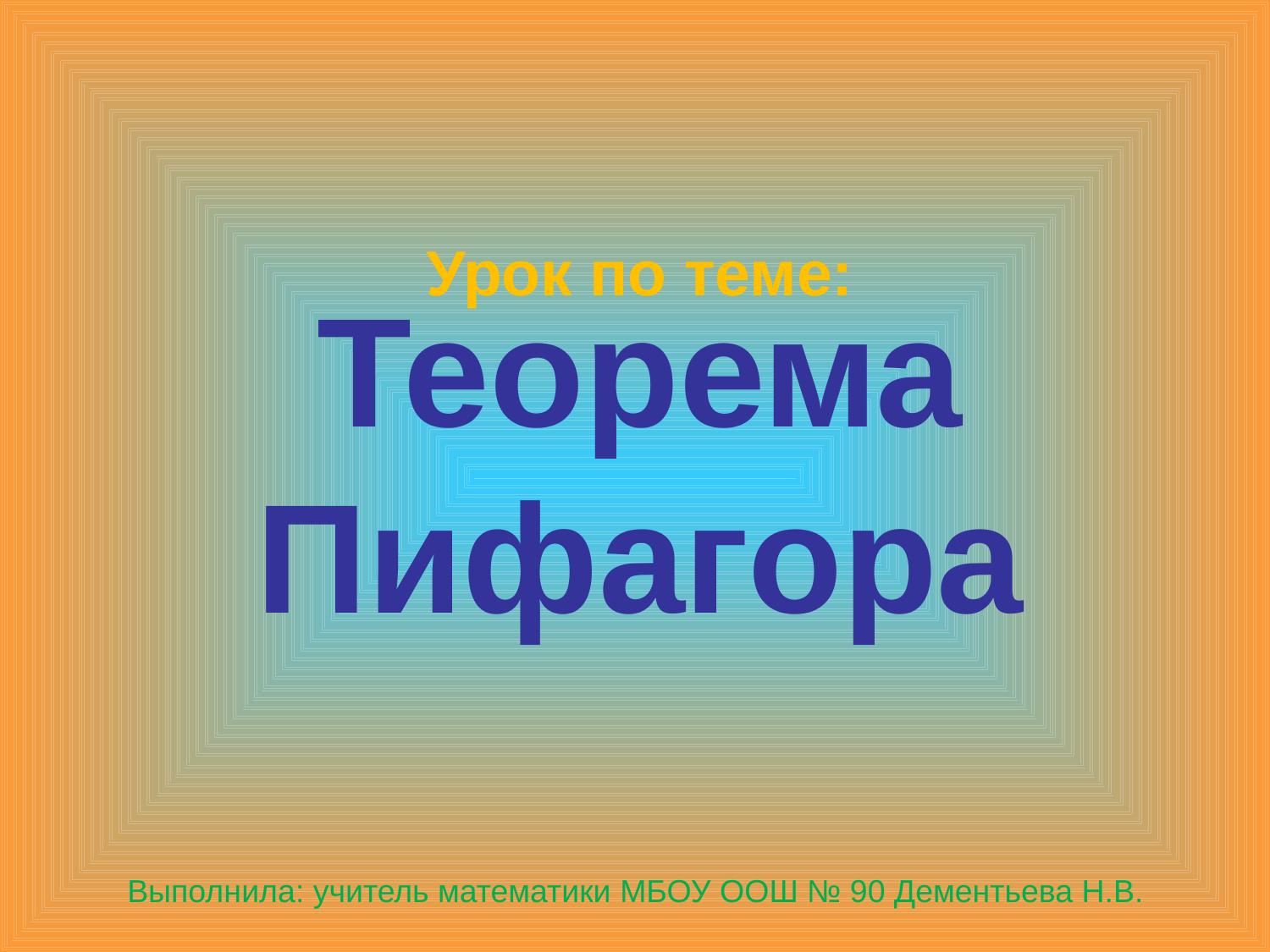

Урок по теме:
# Теорема Пифагора
Выполнила: учитель математики МБОУ ООШ № 90 Дементьева Н.В.